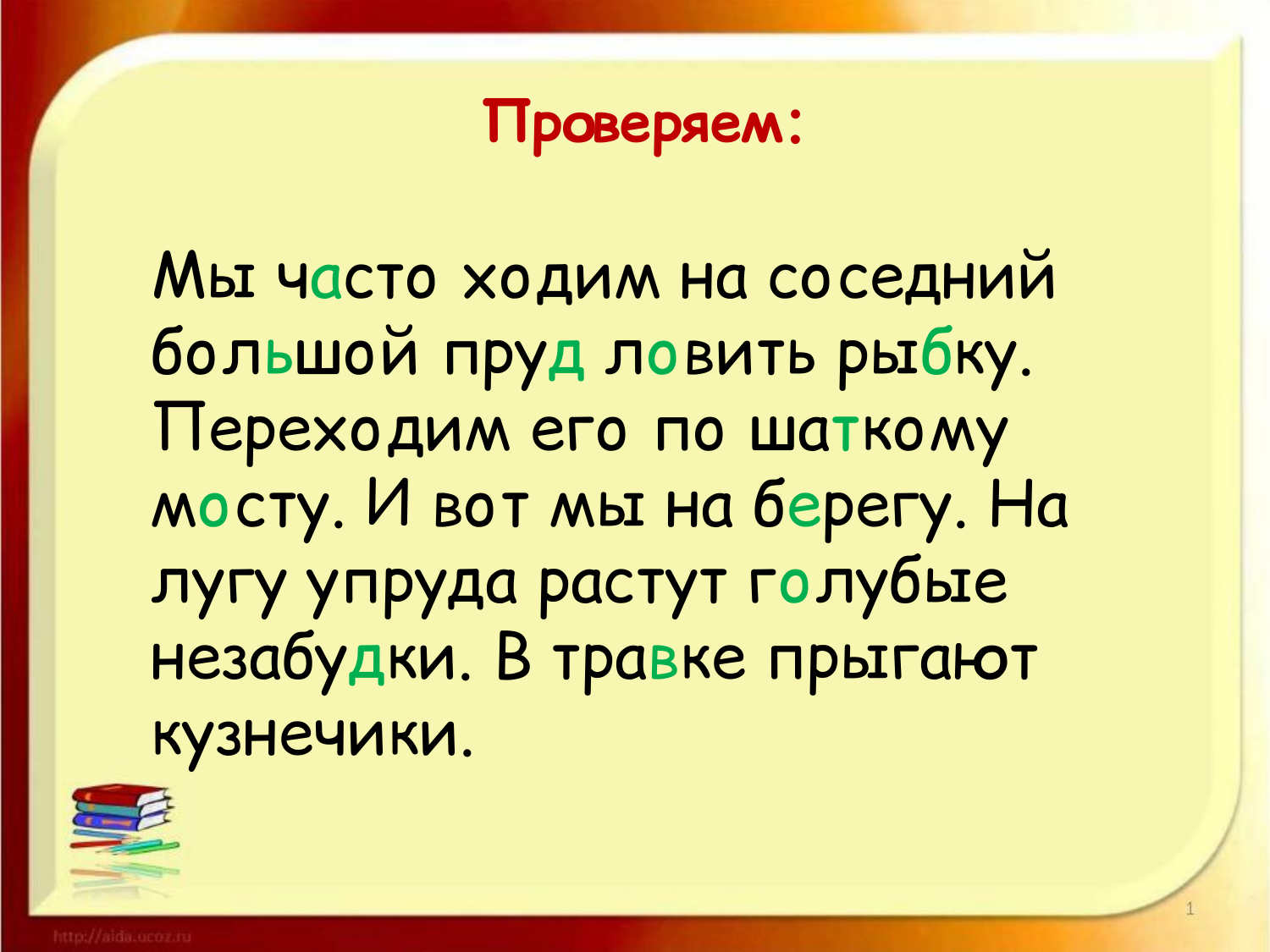

Проверяем:
Мы часто ходим на соседний большой пруд ловить рыбку. Переходим его по шаткому мосту. И вот мы на берегу. На лугу упруда растут голубые незабудки. В травке прыгают кузнечики.